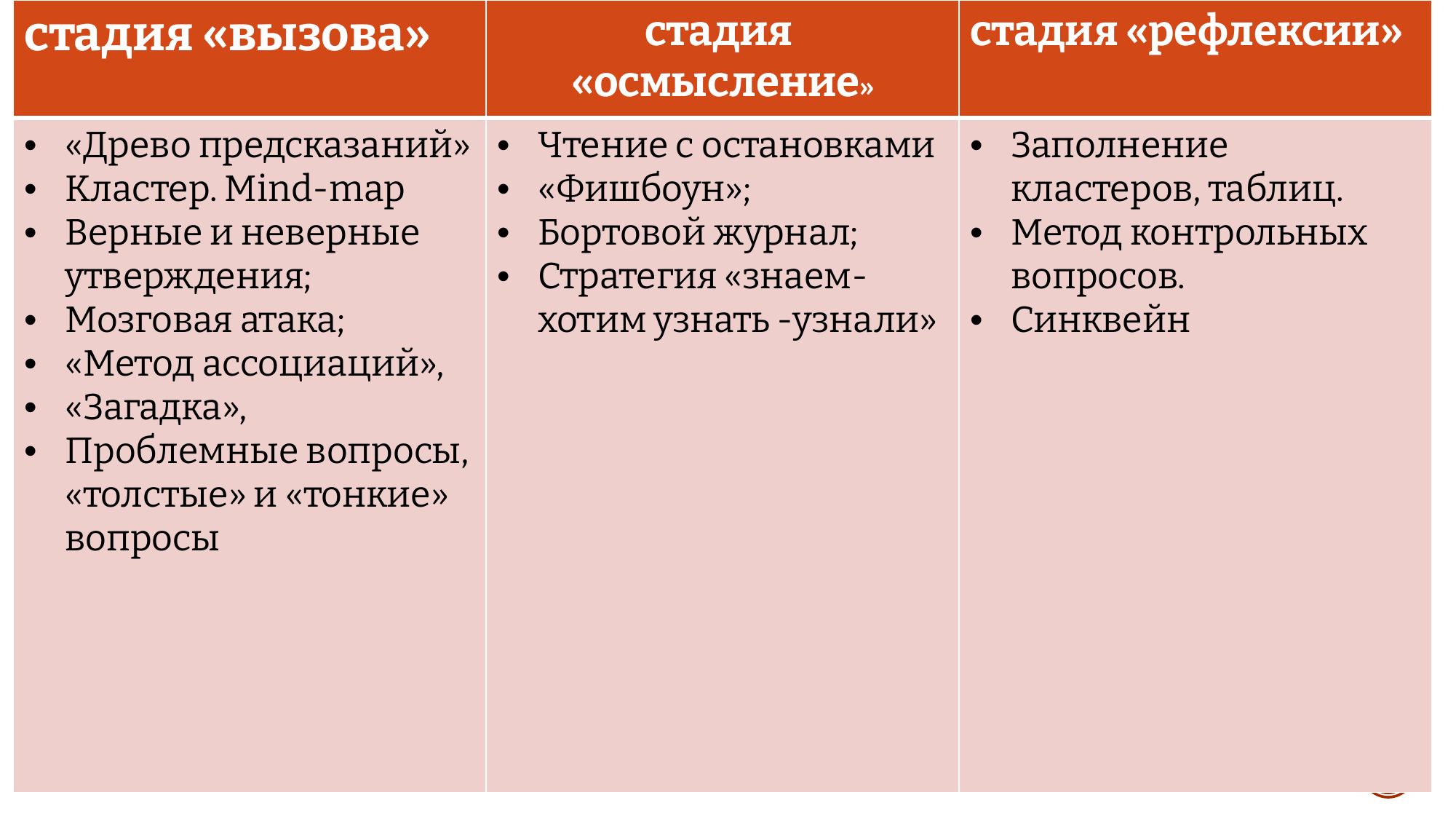

| стадия «вызова» | стадия «осмысление» | стадия «рефлексии» |
| --- | --- | --- |
| «Древо предсказаний» Кластер. Mind-map Верные и неверные утверждения; Мозговая атака; «Метод ассоциаций», «Загадка», Проблемные вопросы, «толстые» и «тонкие» вопросы | Чтение с остановками «Фишбоун»; Бортовой журнал; Стратегия «знаем-хотим узнать -узнали» | Заполнение кластеров, таблиц. Метод контрольных вопросов. Синквейн |
#